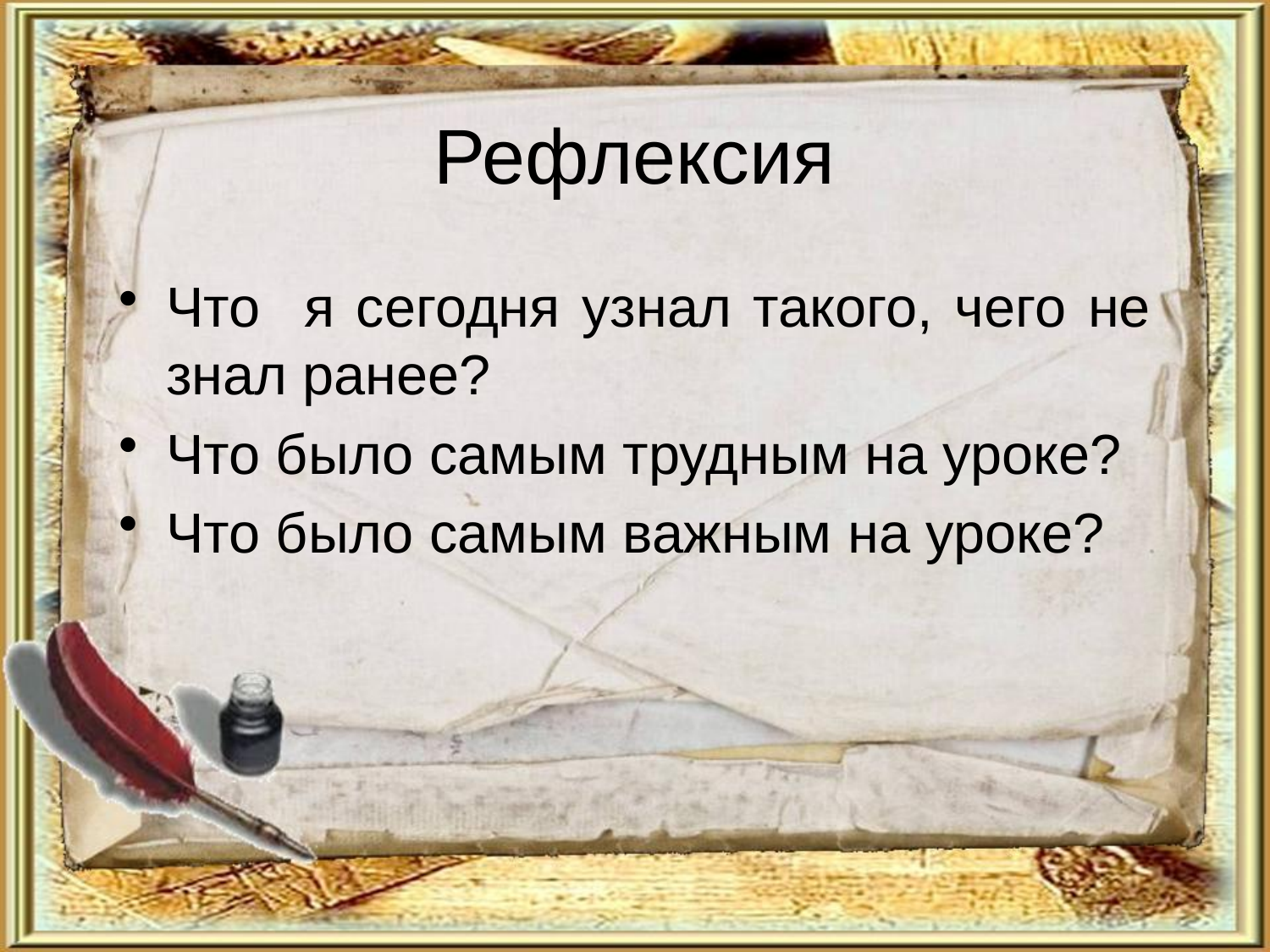

# Рефлексия
Что  я сегодня узнал такого, чего не знал ранее?
Что было самым трудным на уроке?
Что было самым важным на уроке?